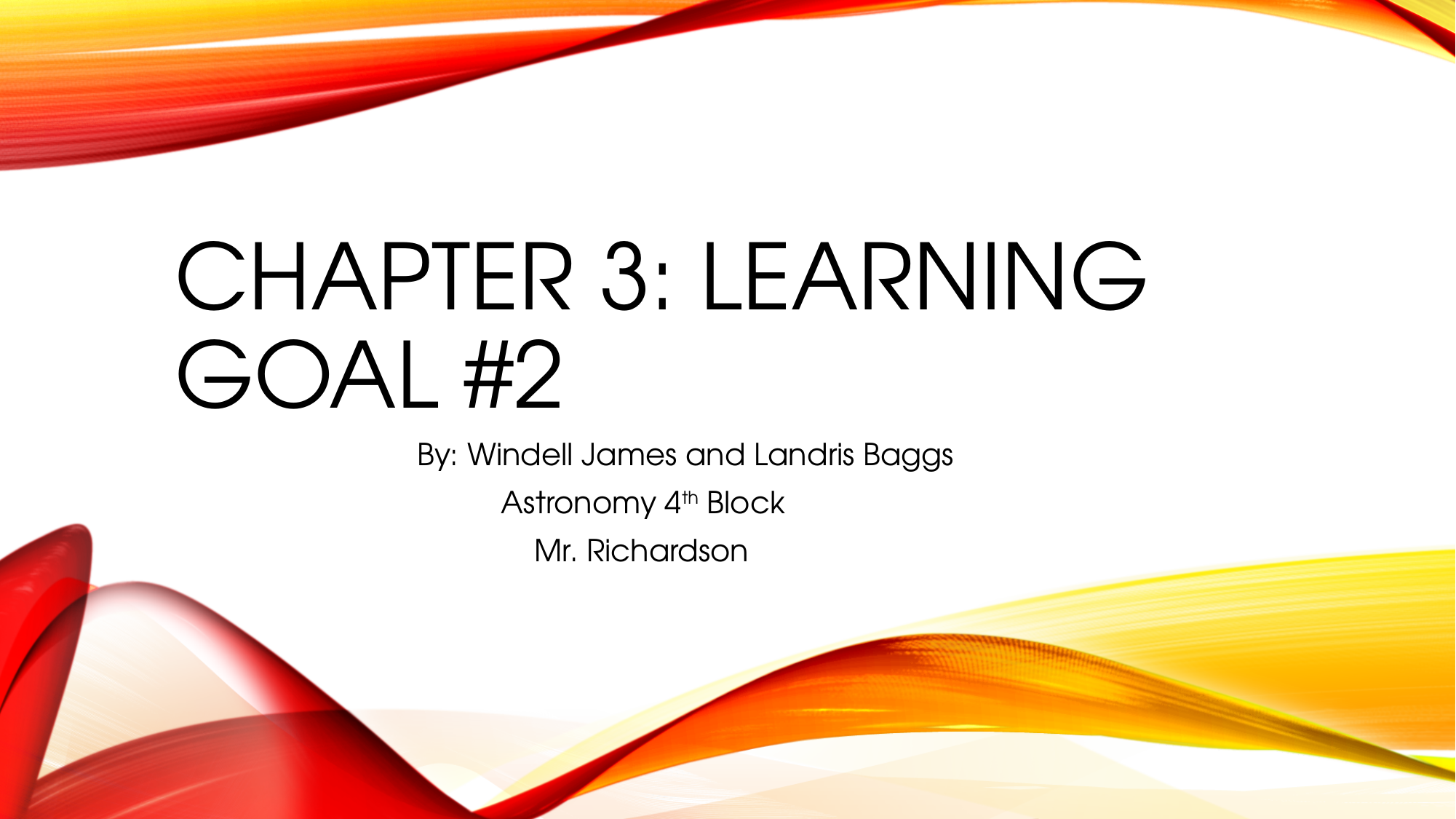

# Chapter 3: Learning Goal #2
                             By: Windell James and Landris Baggs
                                       Astronomy 4th Block
                                           Mr. Richardson